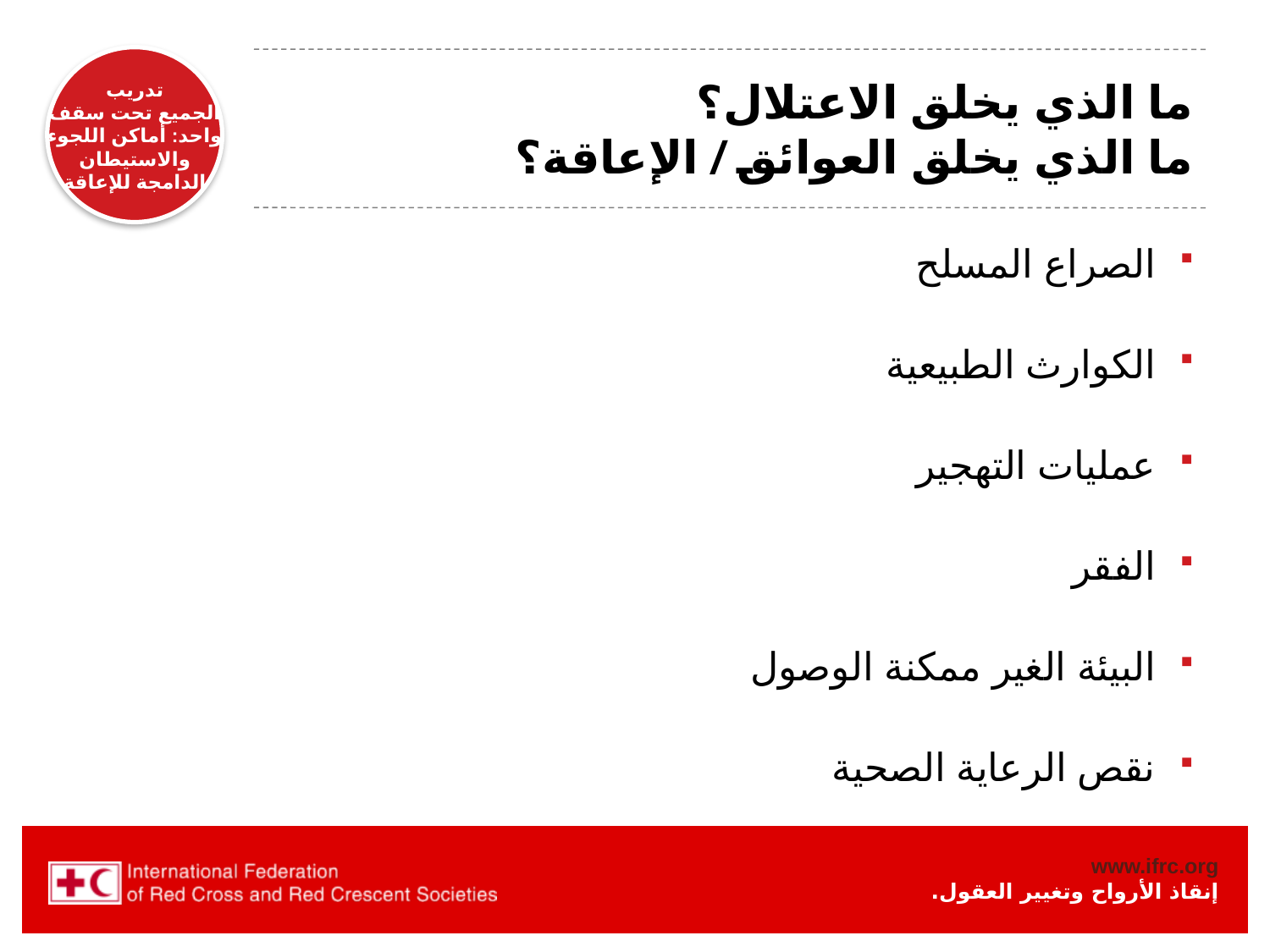

# ما الذي يخلق الاعتلال؟ ما الذي يخلق العوائق / الإعاقة؟
الصراع المسلح
الكوارث الطبيعية
عمليات التهجير
الفقر
البيئة الغير ممكنة الوصول
نقص الرعاية الصحية